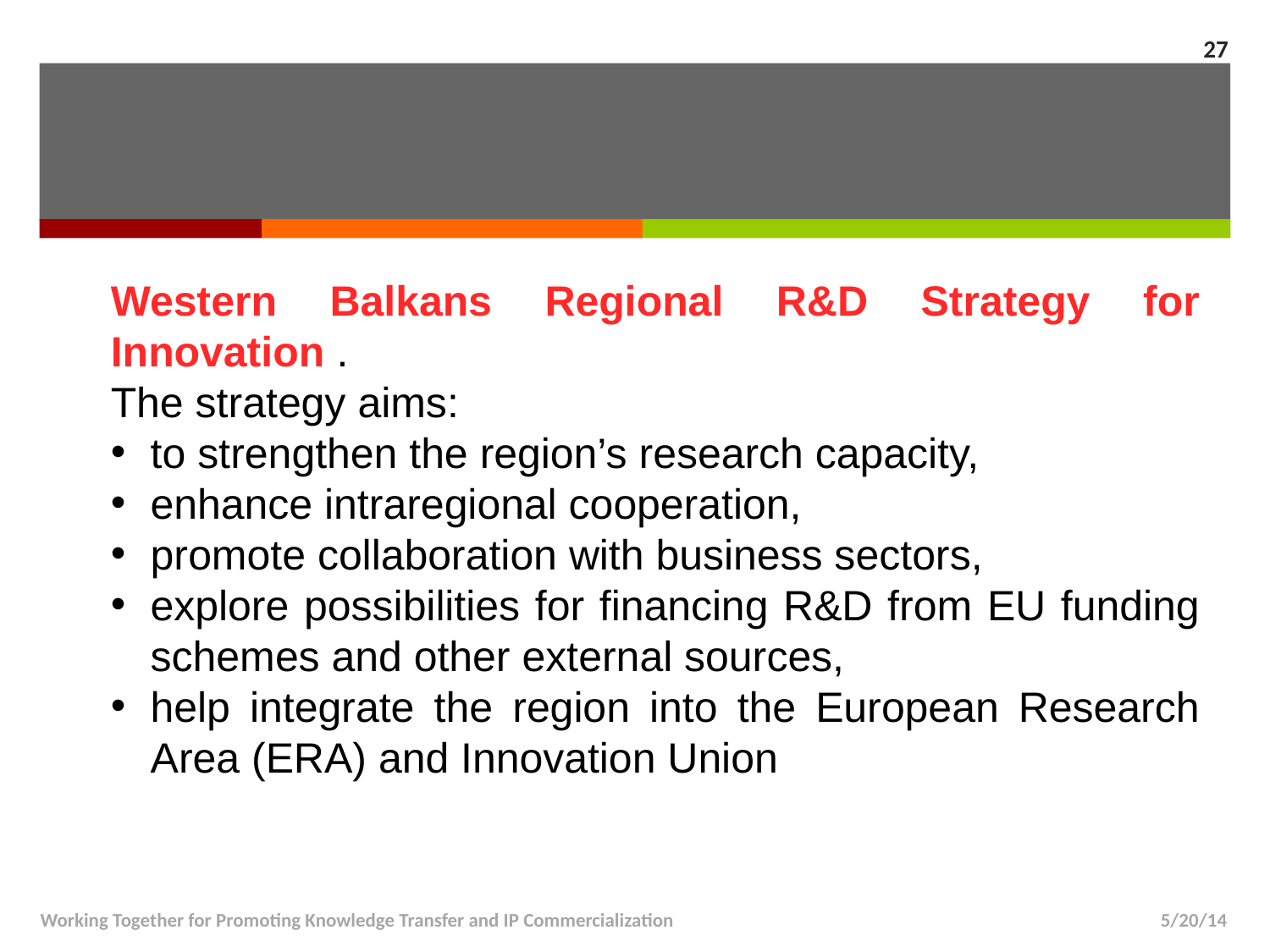

27
Western Balkans Regional R&D Strategy for Innovation .
The strategy aims:
to strengthen the region’s research capacity,
enhance intraregional cooperation,
promote collaboration with business sectors,
explore possibilities for financing R&D from EU funding schemes and other external sources,
help integrate the region into the European Research Area (ERA) and Innovation Union
Working Together for Promoting Knowledge Transfer and IP Commercialization
5/20/14